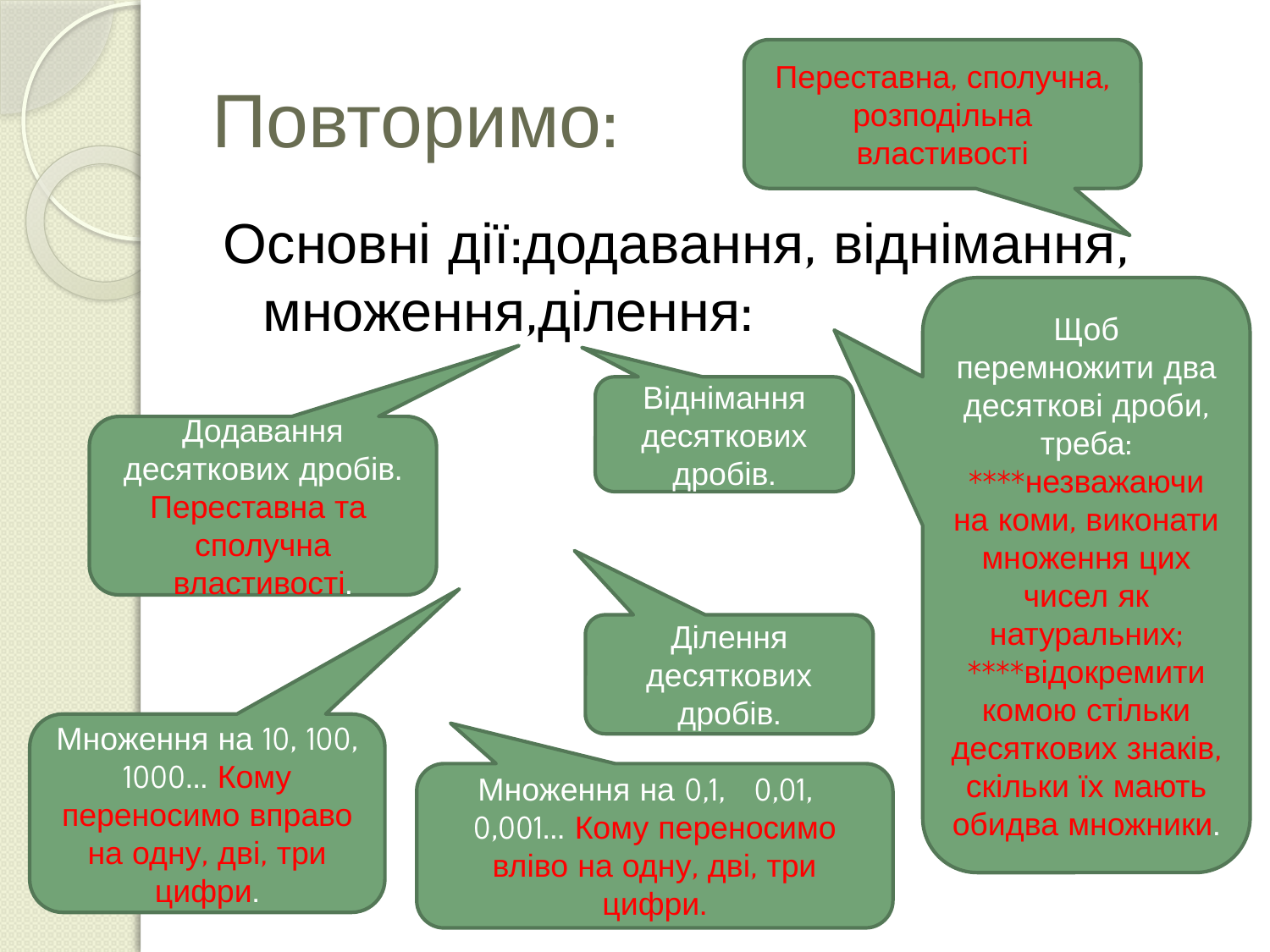

# Повторимо:
Переставна, сполучна, розподільна властивості
Основні дії:додавання, віднімання, множення,ділення:
Щоб перемножити два десяткові дроби, треба: ****незважаючи на коми, виконати множення цих чисел як натуральних; ****відокремити комою стільки десяткових знаків, скільки їх мають обидва множники.
Віднімання десяткових дробів.
Додавання десяткових дробів. Переставна та  сполучна властивості.
Ділення десяткових дробів.
Множення на 10, 100, 1000… Кому переносимо вправо на одну, дві, три цифри.
Множення на 0,1,   0,01,   0,001… Кому переносимо вліво на одну, дві, три цифри.